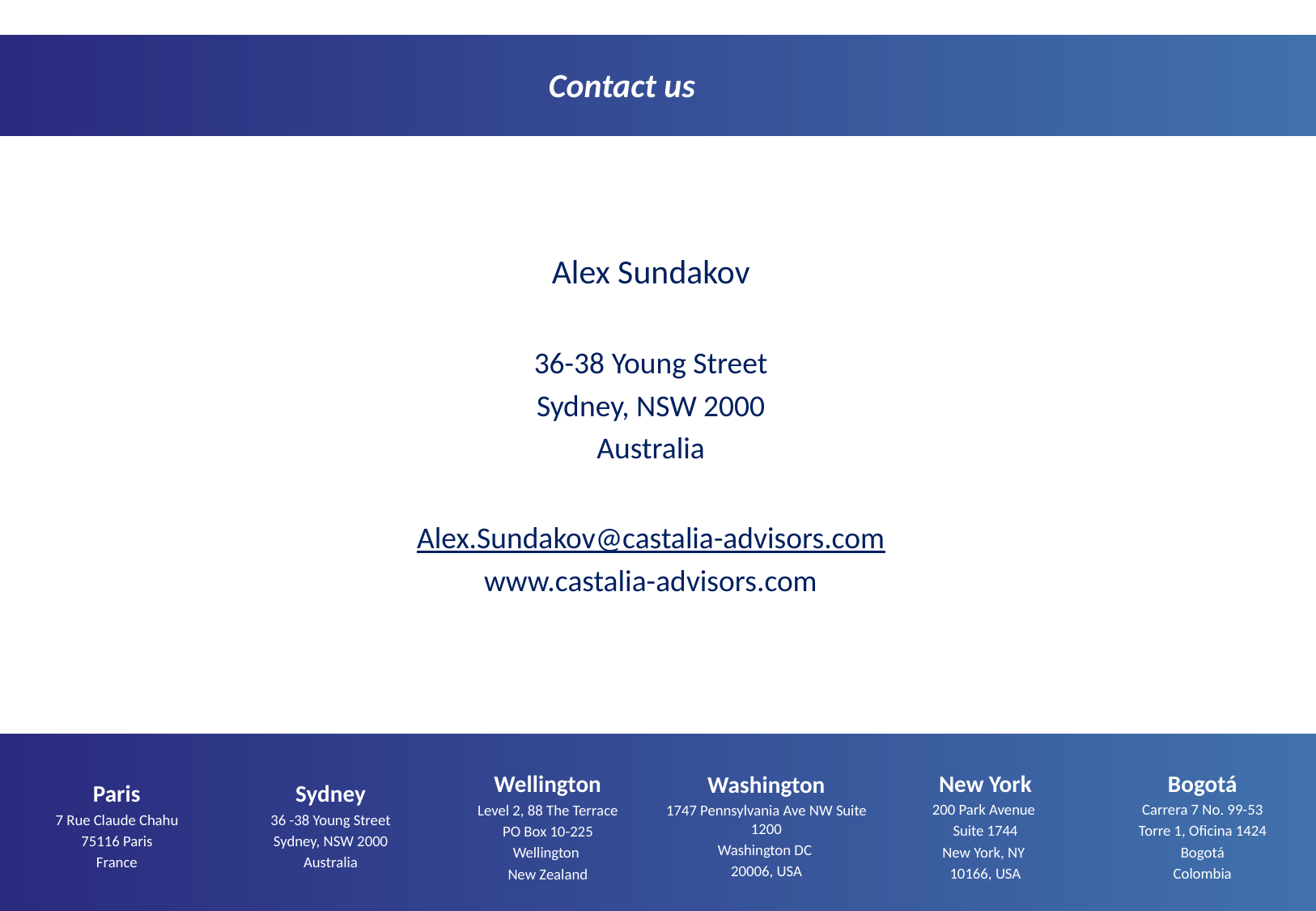

Contact us
Alex Sundakov

36-38 Young Street
Sydney, NSW 2000
Australia

Alex.Sundakov@castalia-advisors.com
www.castalia-advisors.com